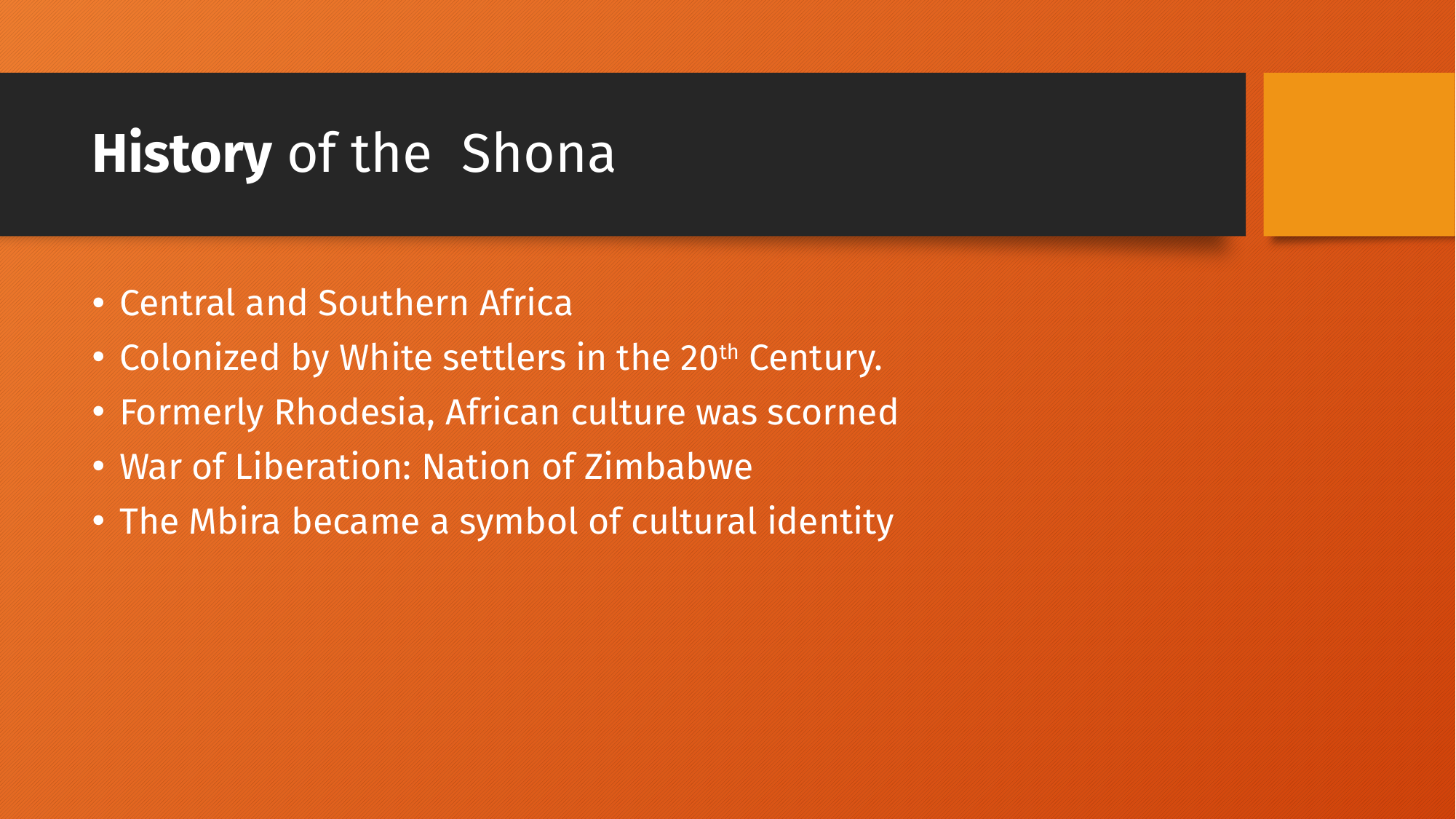

# History of the  Shona
Central and Southern Africa
Colonized by White settlers in the 20th Century.
Formerly Rhodesia, African culture was scorned
War of Liberation: Nation of Zimbabwe
The Mbira became a symbol of cultural identity